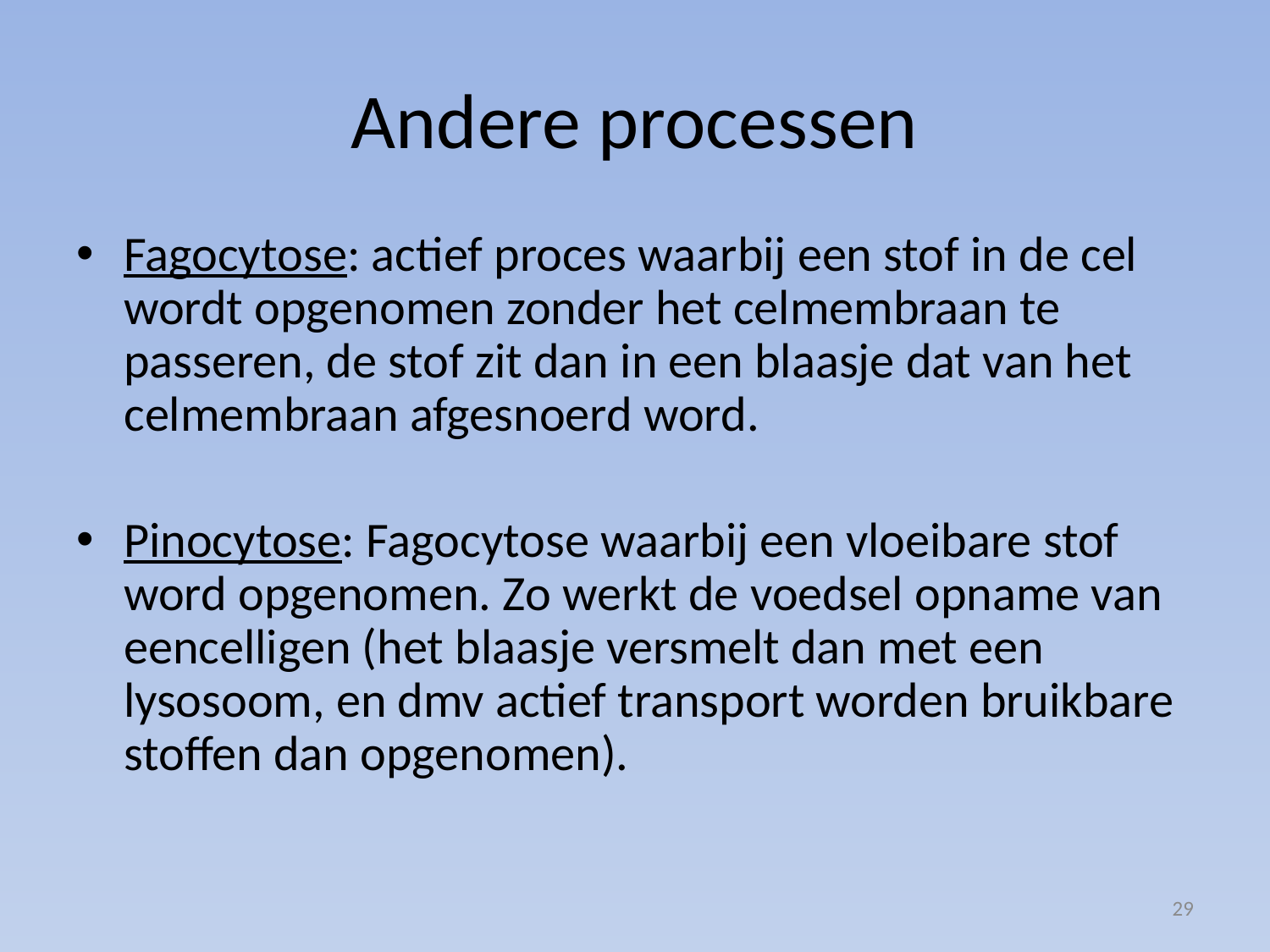

# Andere processen
Fagocytose: actief proces waarbij een stof in de cel wordt opgenomen zonder het celmembraan te passeren, de stof zit dan in een blaasje dat van het celmembraan afgesnoerd word.

Pinocytose: Fagocytose waarbij een vloeibare stof word opgenomen. Zo werkt de voedsel opname van eencelligen (het blaasje versmelt dan met een lysosoom, en dmv actief transport worden bruikbare stoffen dan opgenomen).
29